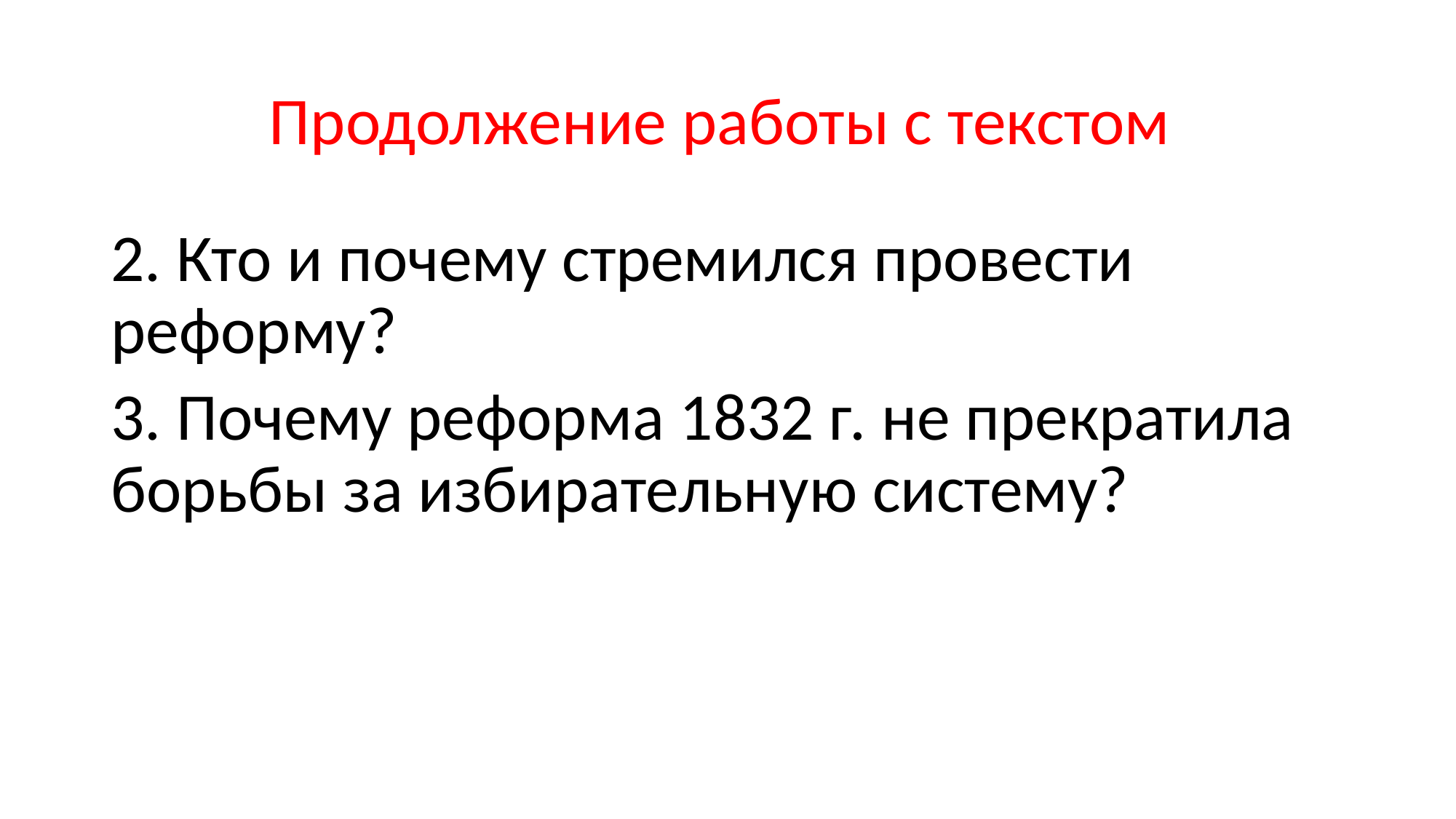

# Продолжение работы с текстом
2. Кто и почему стремился провести реформу?
3. Почему реформа 1832 г. не прекратила борьбы за избирательную систему?